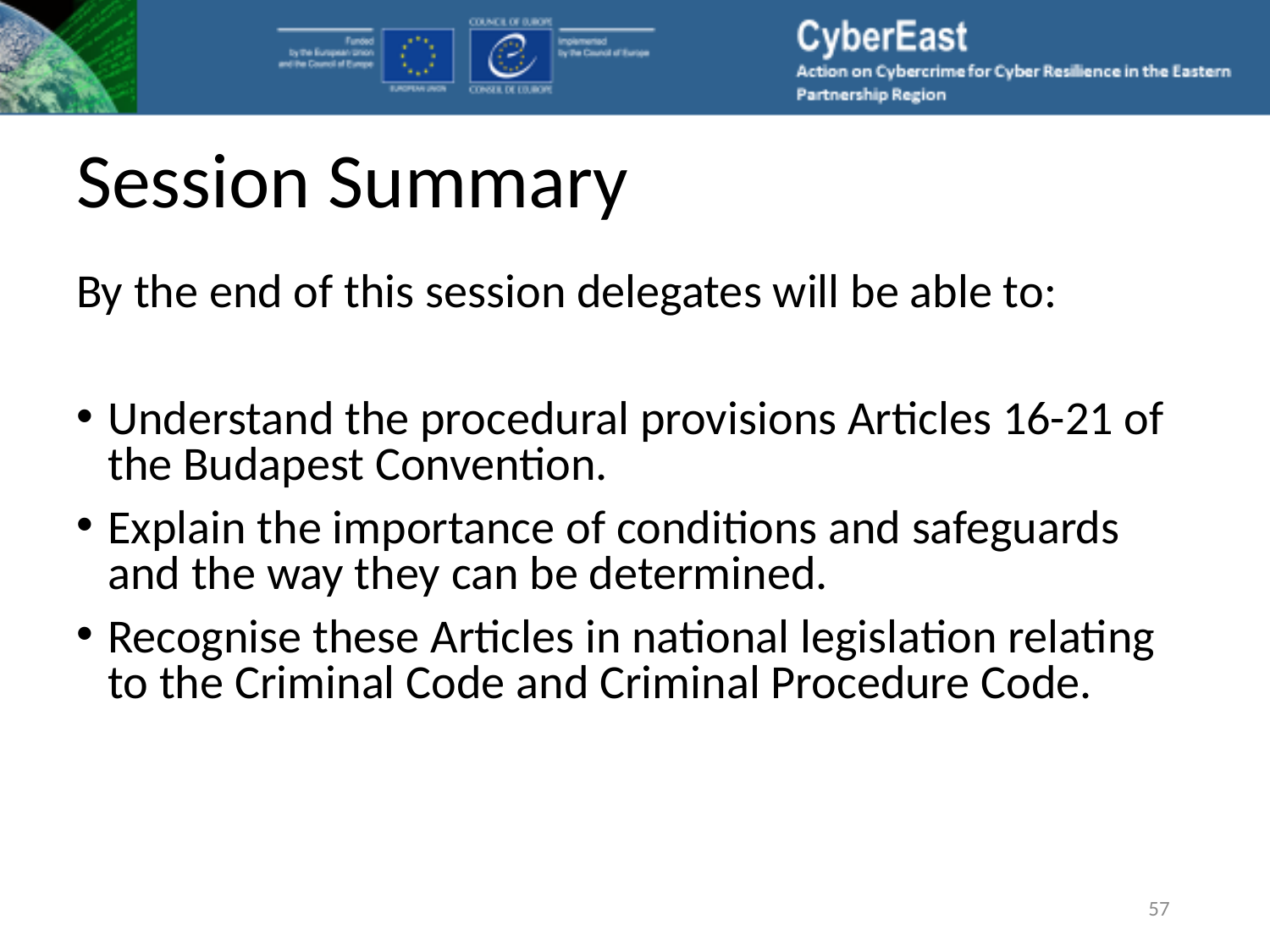

# Session Summary

By the end of this session delegates will be able to:

Understand the procedural provisions Articles 16-21 of the Budapest Convention.
Explain the importance of conditions and safeguards and the way they can be determined.
Recognise these Articles in national legislation relating to the Criminal Code and Criminal Procedure Code.

57